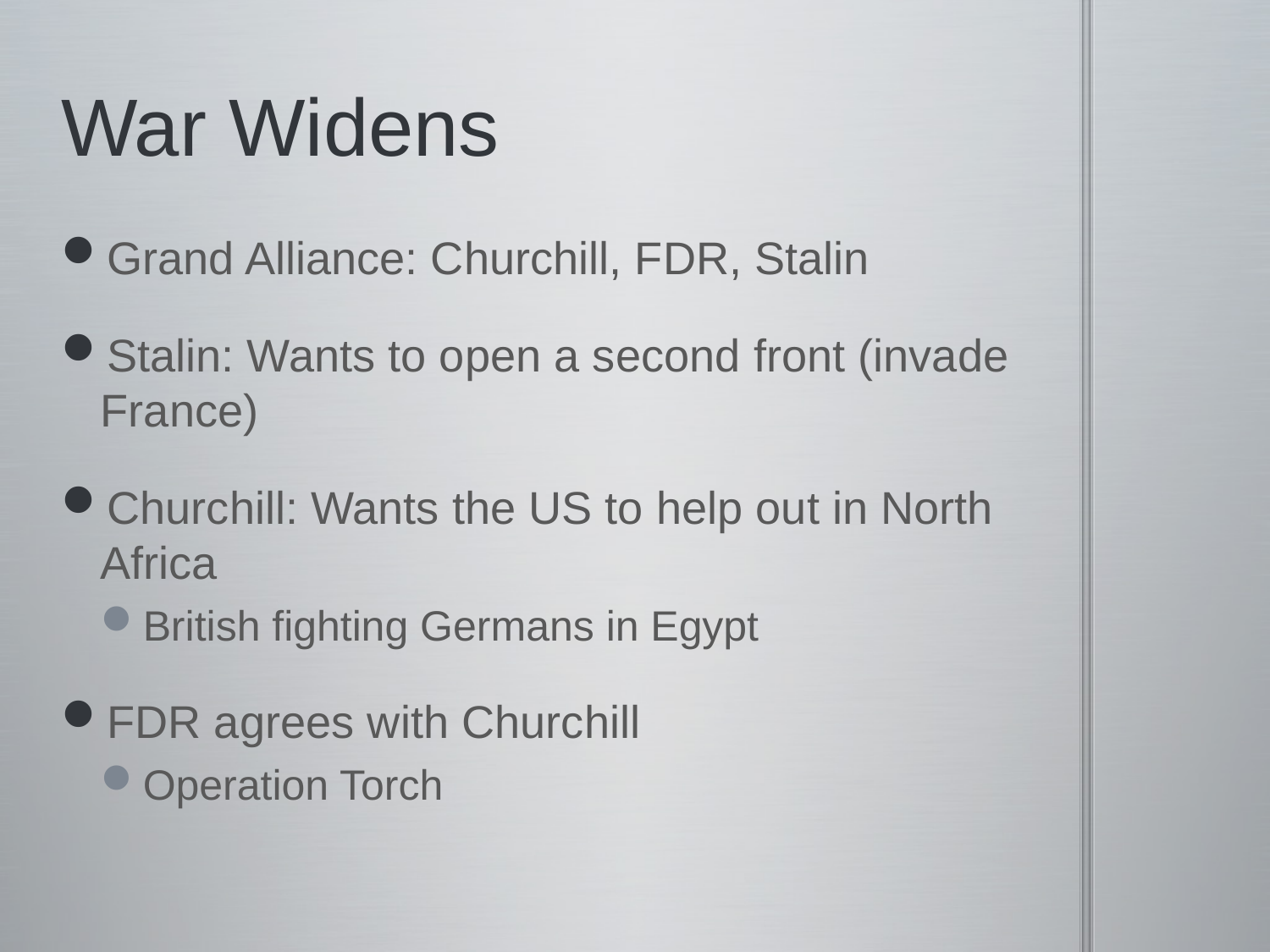

# War Widens
Grand Alliance: Churchill, FDR, Stalin
Stalin: Wants to open a second front (invade France)
Churchill: Wants the US to help out in North Africa
British fighting Germans in Egypt
FDR agrees with Churchill
Operation Torch